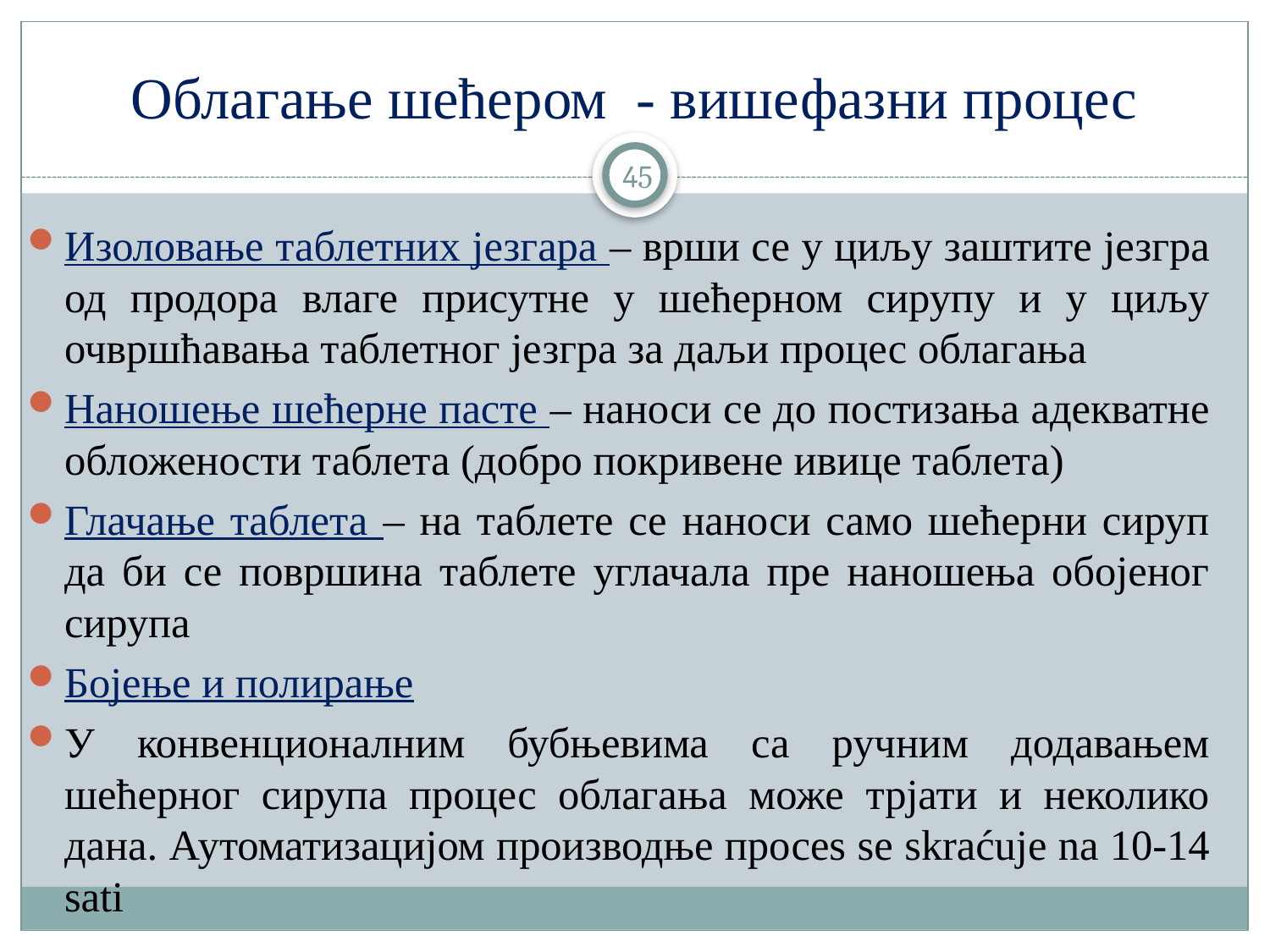

# Облагање шећером  - вишефазни процес
45
Изоловање таблетних језгара – врши се у циљу заштите језгра од продора влаге присутне у шећерном сирупу и у циљу очвршћавања таблетног језгра за даљи процес облагања
Наношење шећерне пасте – наноси се до постизања адекватне обложености таблета (добро покривене ивице таблета)
Глачање таблета – на таблете се наноси само шећерни сируп да би се површина таблете углачала пре наношења обојеног сирупа
Бојење и полирање
У конвенционалним бубњевима са ручним додавањем шећерног сирупа процес облагања може трјати и неколико дана. Аутоматизацијом производње проces se skraćuje na 10-14 sati